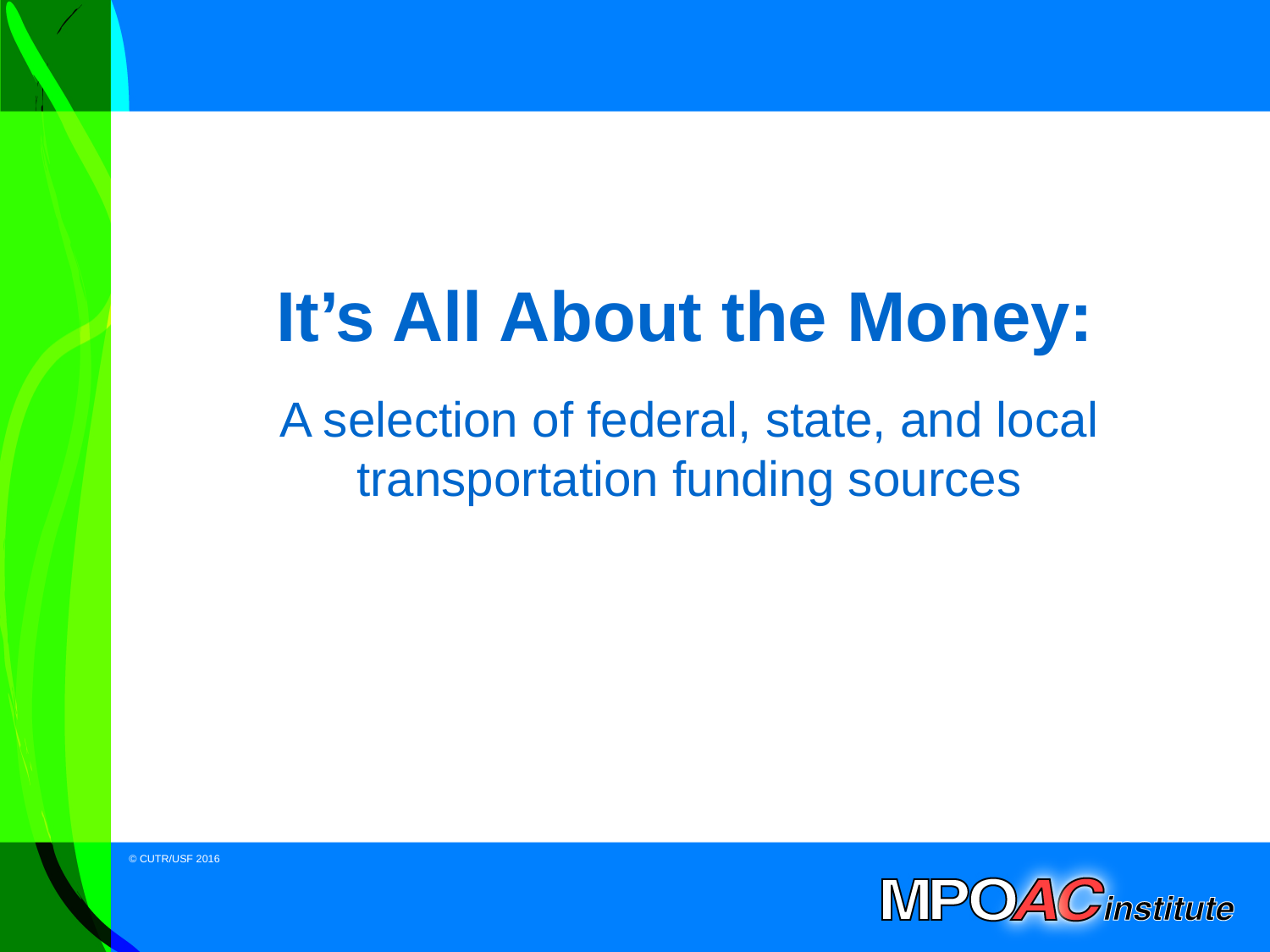

# It’s All About the Money:
A selection of federal, state, and local transportation funding sources